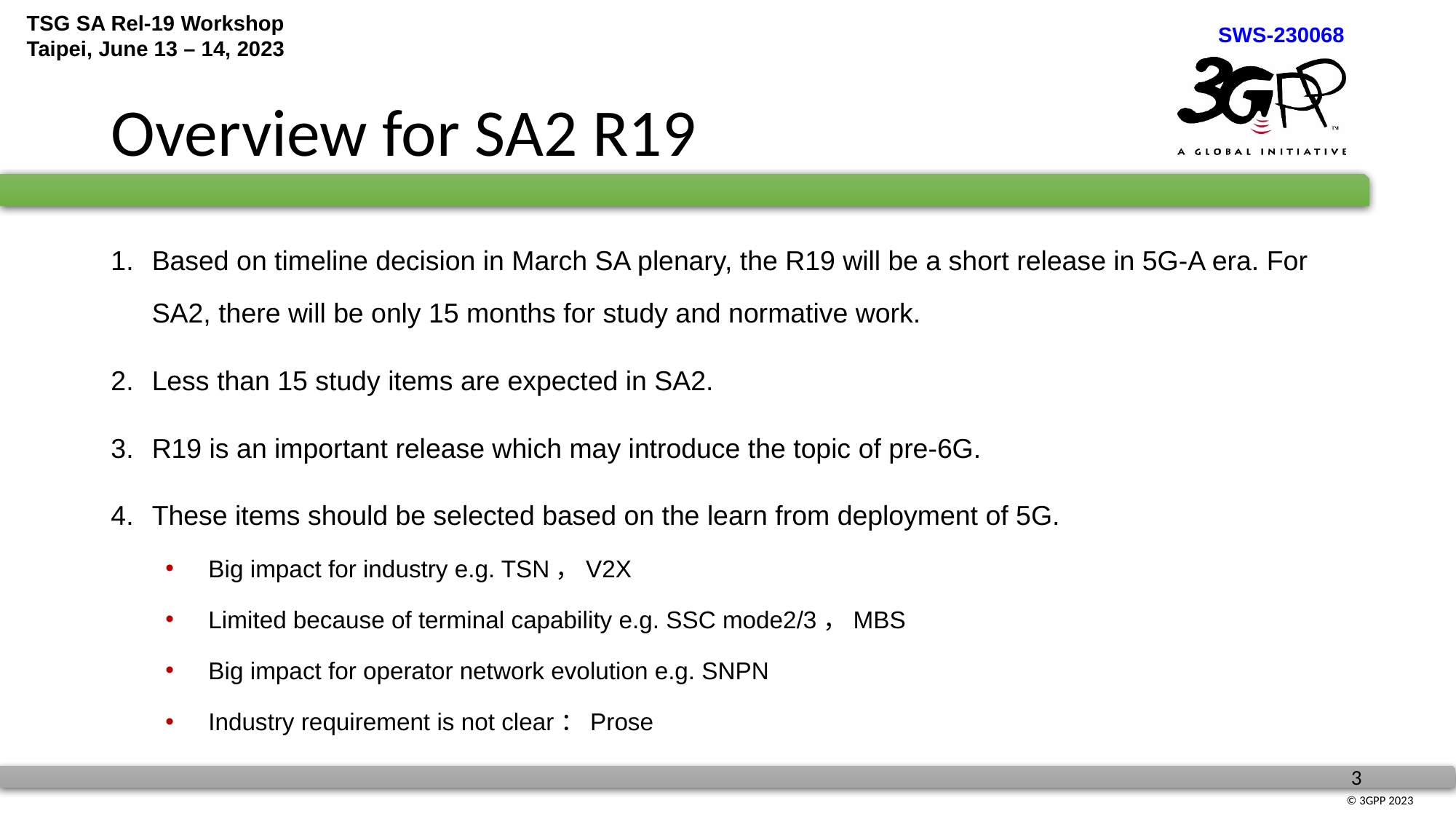

# Overview for SA2 R19
Based on timeline decision in March SA plenary, the R19 will be a short release in 5G-A era. For SA2, there will be only 15 months for study and normative work.
Less than 15 study items are expected in SA2.
R19 is an important release which may introduce the topic of pre-6G.
These items should be selected based on the learn from deployment of 5G.
Big impact for industry e.g. TSN，V2X
Limited because of terminal capability e.g. SSC mode2/3，MBS
Big impact for operator network evolution e.g. SNPN
Industry requirement is not clear：Prose